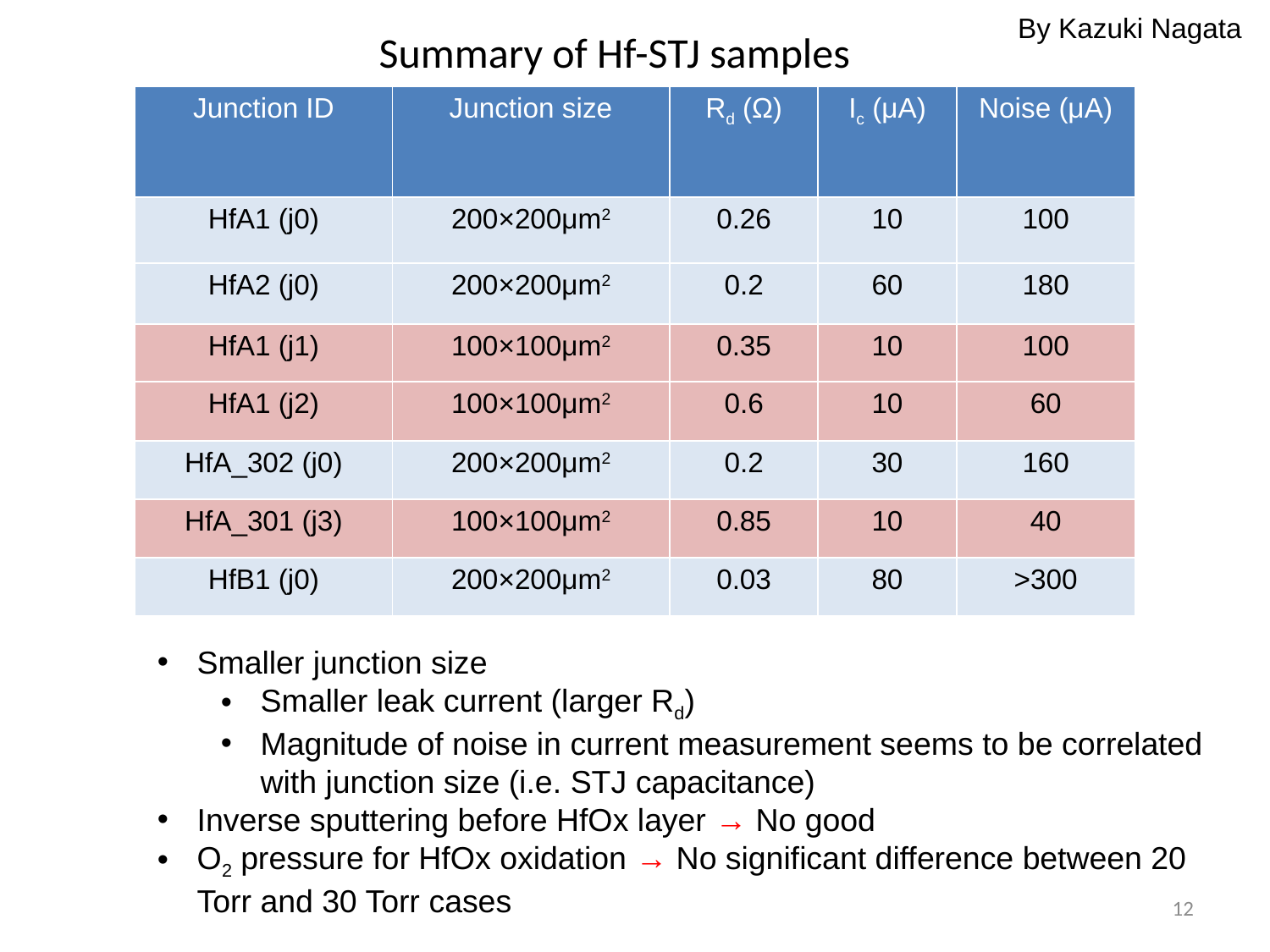

By Kazuki Nagata
# Summary of Hf-STJ samples
| Junction ID | Junction size | Rd (Ω) | Ic (μA) | Noise (μA) |
| --- | --- | --- | --- | --- |
| HfA1 (j0) | 200×200μm2 | 0.26 | 10 | 100 |
| HfA2 (j0) | 200×200μm2 | 0.2 | 60 | 180 |
| HfA1 (j1) | 100×100μm2 | 0.35 | 10 | 100 |
| HfA1 (j2) | 100×100μm2 | 0.6 | 10 | 60 |
| HfA\_302 (j0) | 200×200μm2 | 0.2 | 30 | 160 |
| HfA\_301 (j3) | 100×100μm2 | 0.85 | 10 | 40 |
| HfB1 (j0) | 200×200μm2 | 0.03 | 80 | >300 |
Smaller junction size
Smaller leak current (larger Rd)
Magnitude of noise in current measurement seems to be correlated with junction size (i.e. STJ capacitance)
Inverse sputtering before HfOx layer → No good
O2 pressure for HfOx oxidation → No significant difference between 20 Torr and 30 Torr cases
12